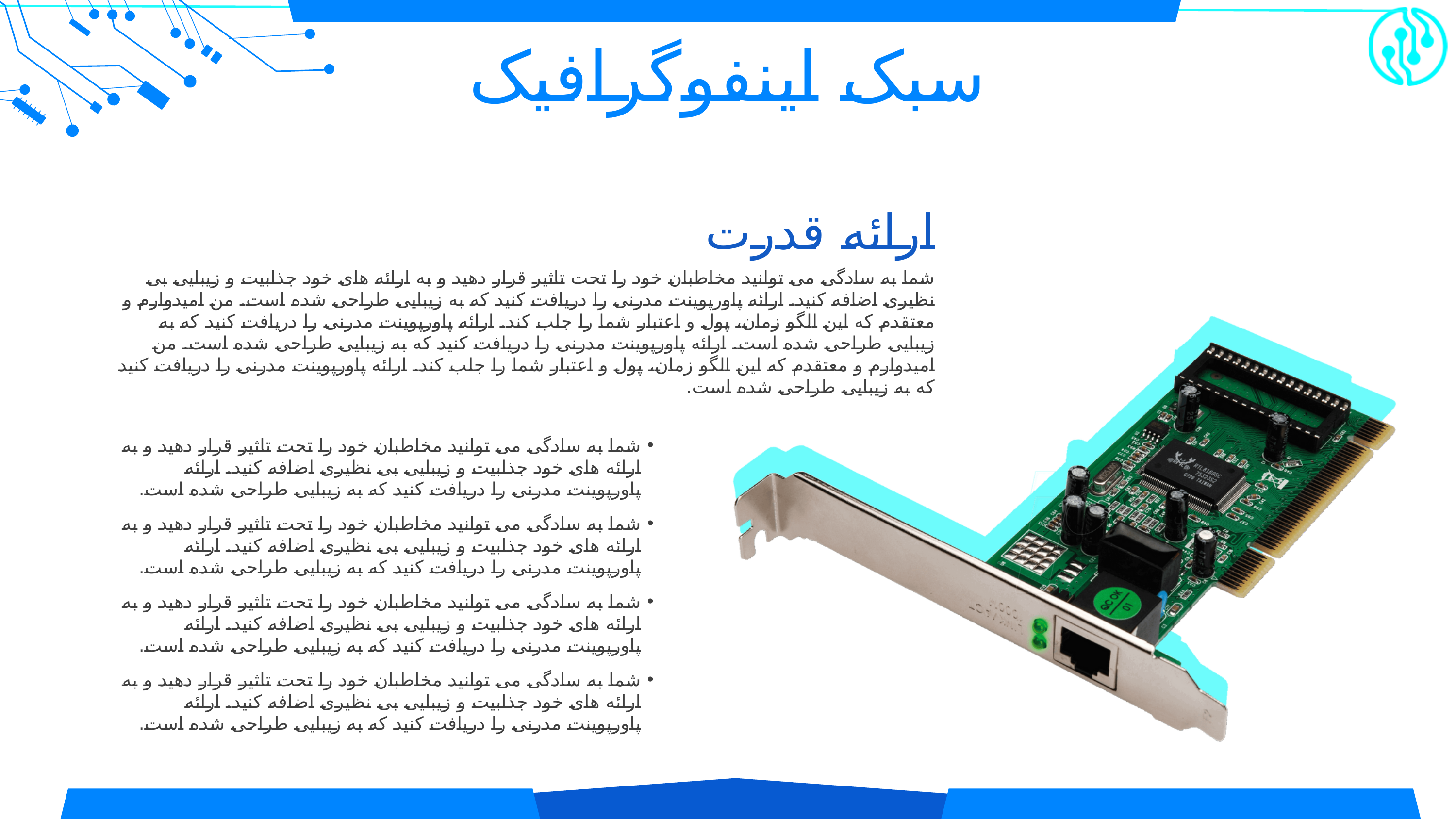

سبک اینفوگرافیک

ارائه قدرت
شما به سادگی می توانید مخاطبان خود را تحت تاثیر قرار دهید و به ارائه های خود جذابیت و زیبایی بی نظیری اضافه کنید. ارائه پاورپوینت مدرنی را دریافت کنید که به زیبایی طراحی شده است. من امیدوارم و معتقدم که این الگو زمان، پول و اعتبار شما را جلب کند. ارائه پاورپوینت مدرنی را دریافت کنید که به زیبایی طراحی شده است. ارائه پاورپوینت مدرنی را دریافت کنید که به زیبایی طراحی شده است. من امیدوارم و معتقدم که این الگو زمان، پول و اعتبار شما را جلب کند. ارائه پاورپوینت مدرنی را دریافت کنید که به زیبایی طراحی شده است.

شما به سادگی می توانید مخاطبان خود را تحت تاثیر قرار دهید و به ارائه های خود جذابیت و زیبایی بی نظیری اضافه کنید. ارائه پاورپوینت مدرنی را دریافت کنید که به زیبایی طراحی شده است.
شما به سادگی می توانید مخاطبان خود را تحت تاثیر قرار دهید و به ارائه های خود جذابیت و زیبایی بی نظیری اضافه کنید. ارائه پاورپوینت مدرنی را دریافت کنید که به زیبایی طراحی شده است.
شما به سادگی می توانید مخاطبان خود را تحت تاثیر قرار دهید و به ارائه های خود جذابیت و زیبایی بی نظیری اضافه کنید. ارائه پاورپوینت مدرنی را دریافت کنید که به زیبایی طراحی شده است.
شما به سادگی می توانید مخاطبان خود را تحت تاثیر قرار دهید و به ارائه های خود جذابیت و زیبایی بی نظیری اضافه کنید. ارائه پاورپوینت مدرنی را دریافت کنید که به زیبایی طراحی شده است.